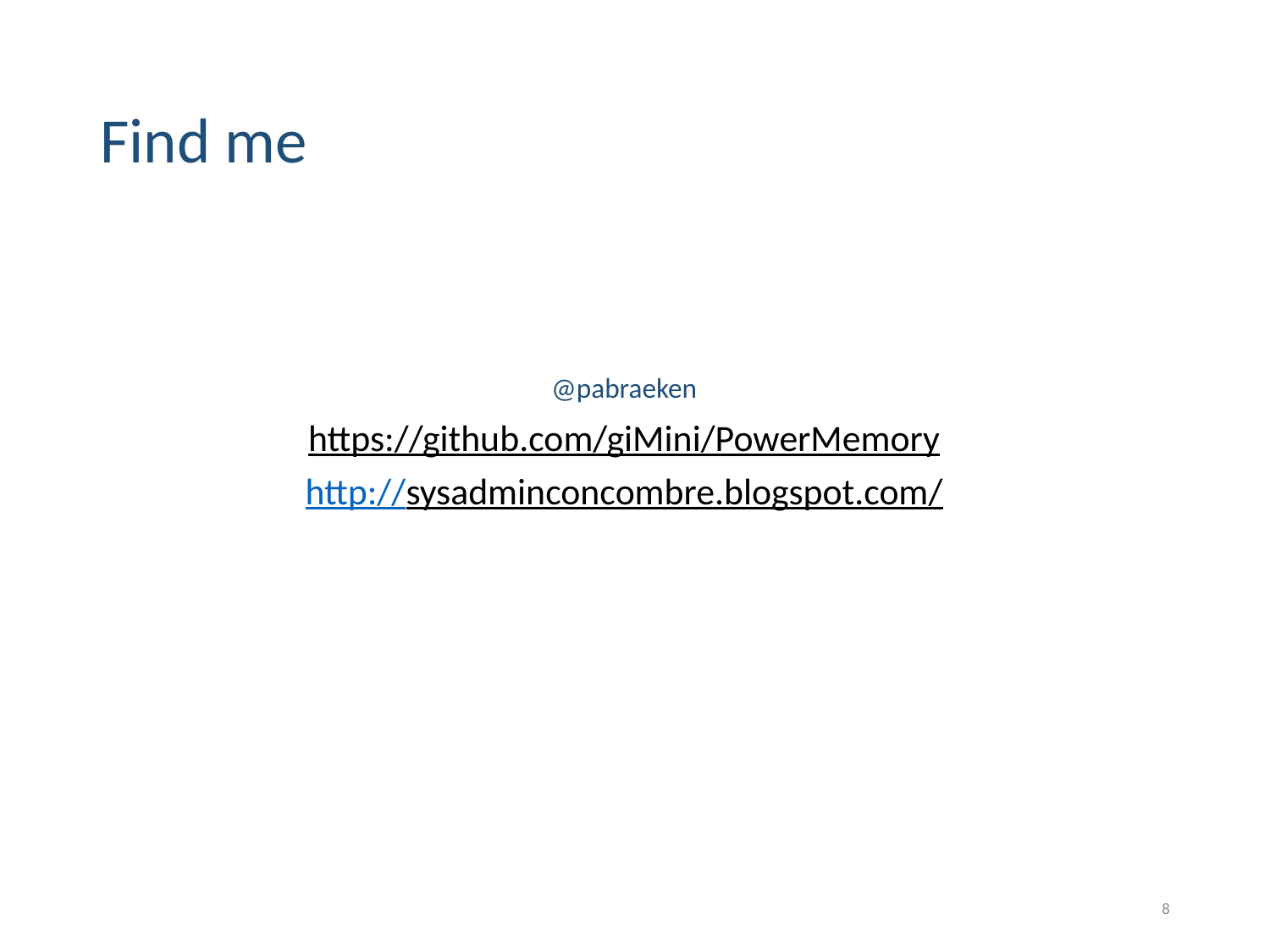

# Find me
@pabraeken
https://github.com/giMini/PowerMemory
http://sysadminconcombre.blogspot.com/

8